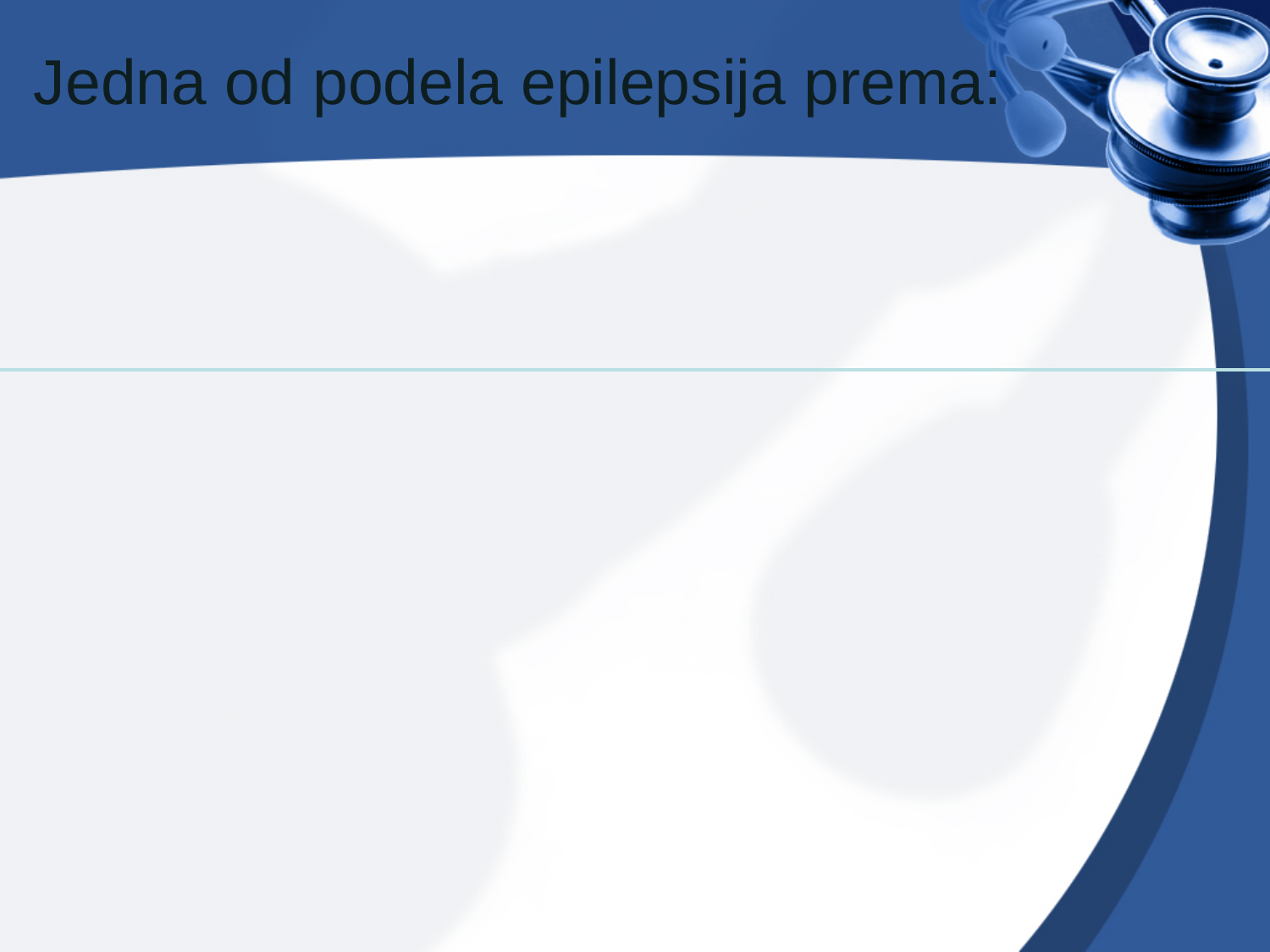

# Jedna od podela epilepsija prema:

27